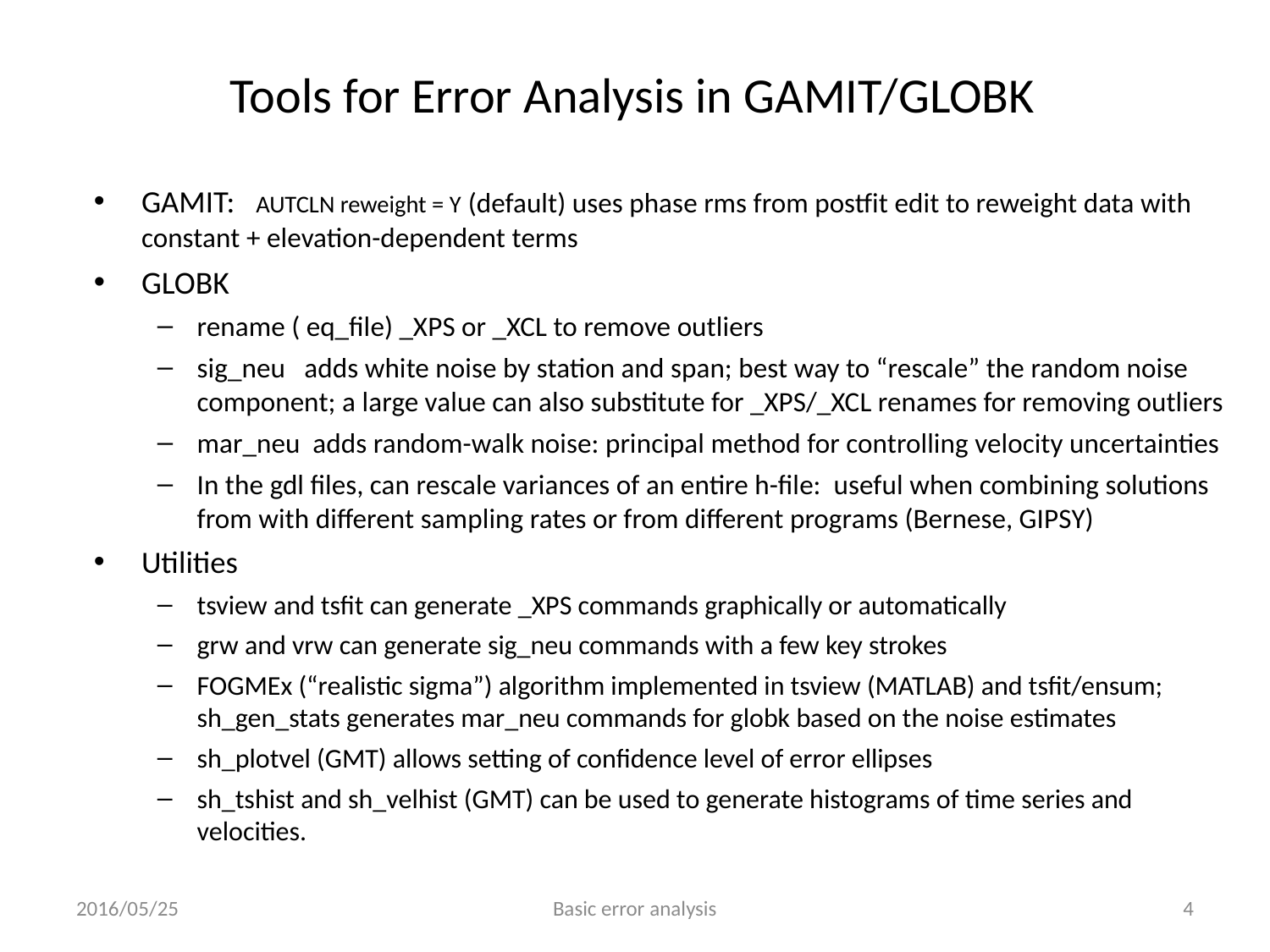

# Tools for Error Analysis in GAMIT/GLOBK
GAMIT:   AUTCLN reweight = Y (default) uses phase rms from postfit edit to reweight data with  constant + elevation-dependent terms
GLOBK
rename ( eq_file) _XPS or _XCL to remove outliers
sig_neu   adds white noise by station and span; best way to “rescale” the random noise component; a large value can also substitute for _XPS/_XCL renames for removing outliers
mar_neu  adds random-walk noise: principal method for controlling velocity uncertainties
In the gdl files, can rescale variances of an entire h-file:  useful when combining solutions from with different sampling rates or from different programs (Bernese, GIPSY)
Utilities
tsview and tsfit can generate _XPS commands graphically or automatically
grw and vrw can generate sig_neu commands with a few key strokes
FOGMEx (“realistic sigma”) algorithm implemented in tsview (MATLAB) and tsfit/ensum; sh_gen_stats generates mar_neu commands for globk based on the noise estimates
sh_plotvel (GMT) allows setting of confidence level of error ellipses
sh_tshist and sh_velhist (GMT) can be used to generate histograms of time series and velocities.

2016/05/25
Basic error analysis
4